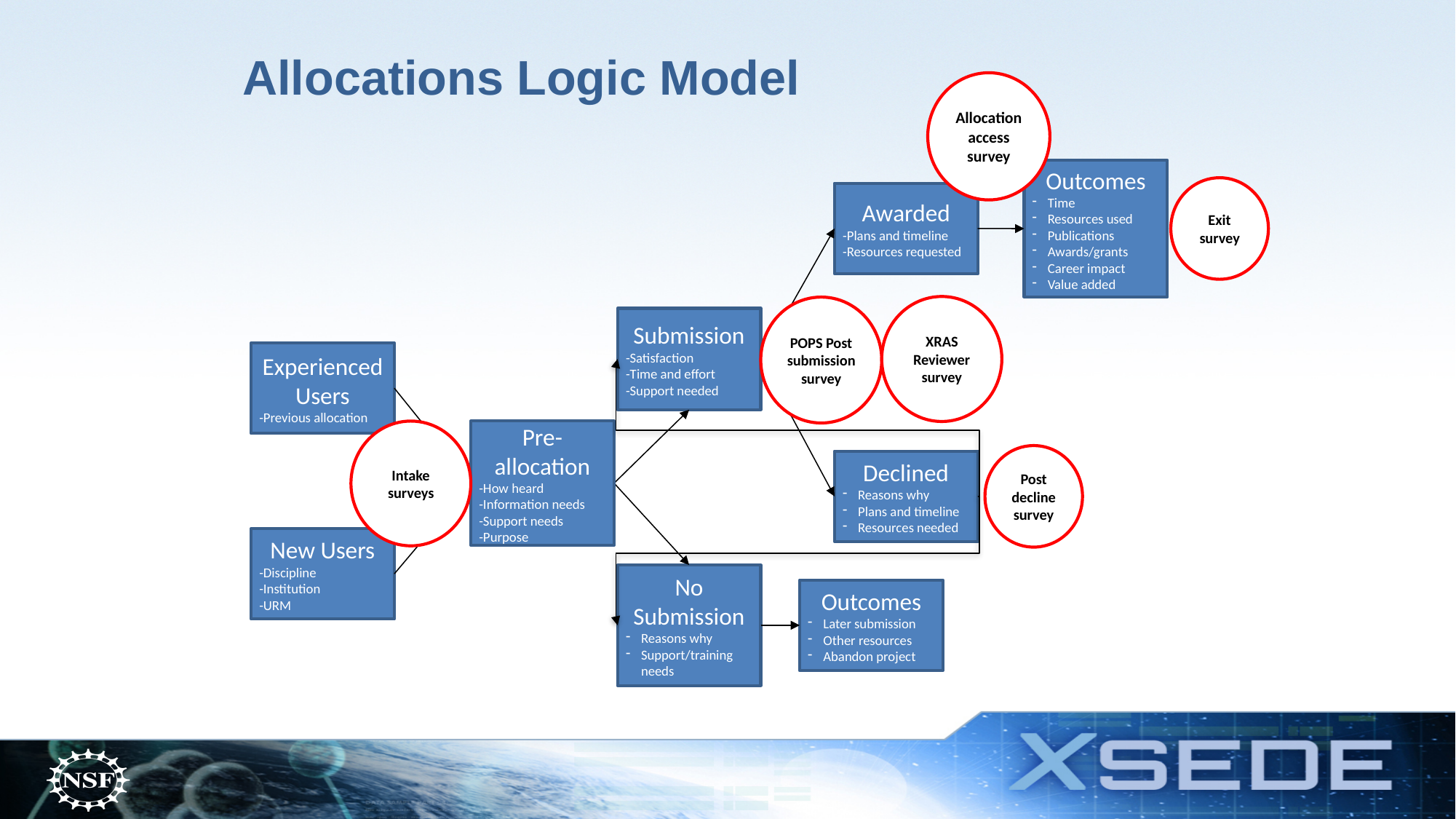

# Allocations Logic Model
Allocation access survey
Outcomes
Time
Resources used
Publications
Awards/grants
Career impact
Value added
Exit survey
Awarded
-Plans and timeline
-Resources requested
XRAS Reviewer survey
POPS Post submission survey
Submission
-Satisfaction
-Time and effort
-Support needed
Experienced Users
-Previous allocation
Intake surveys
Pre-allocation
-How heard
-Information needs
-Support needs
-Purpose
Post decline survey
Declined
Reasons why
Plans and timeline
Resources needed
New Users
-Discipline
-Institution
-URM
No Submission
Reasons why
Support/training needs
Outcomes
Later submission
Other resources
Abandon project